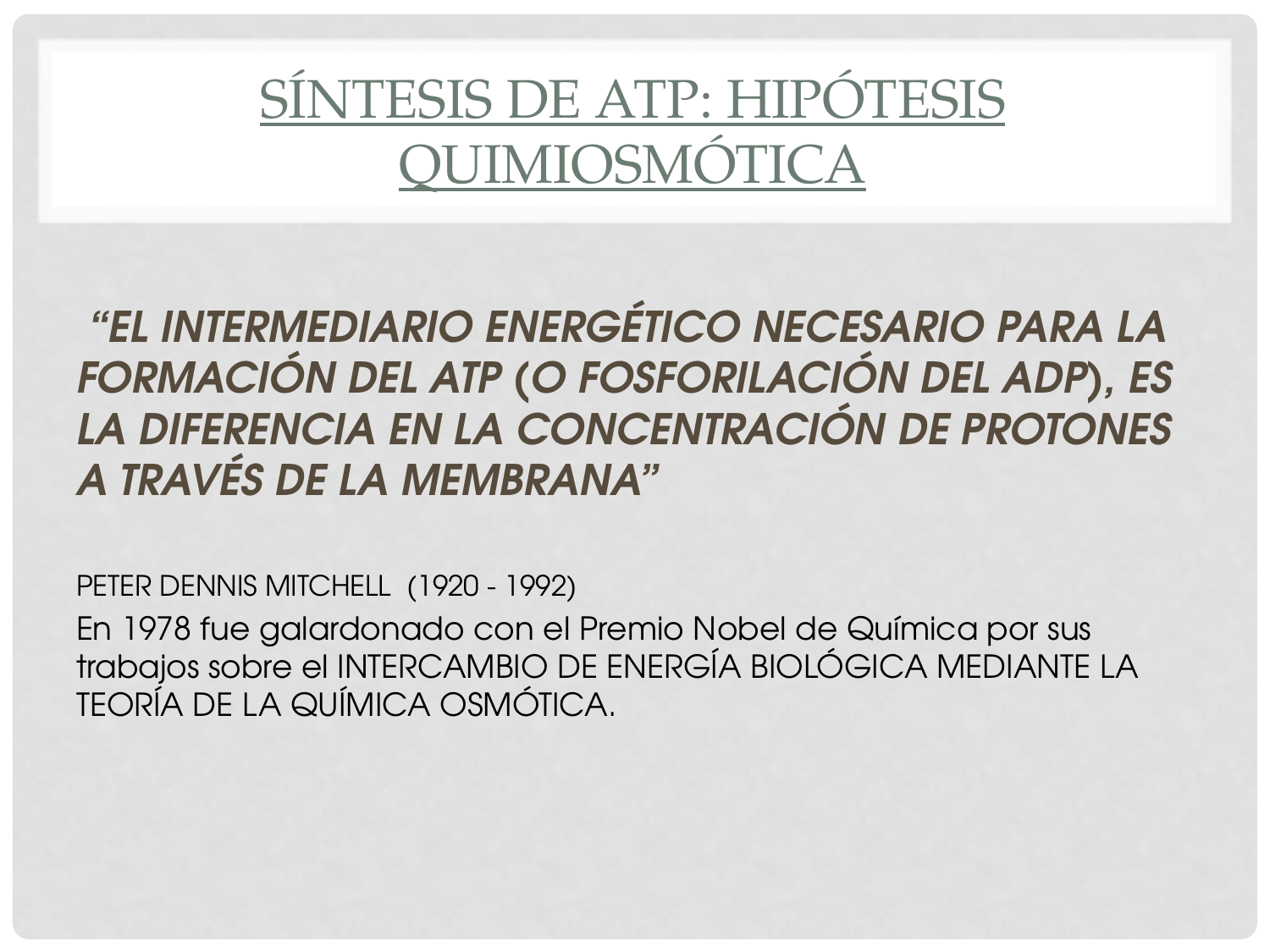

# Síntesis de ATP: Hipótesis Quimiosmótica
 “EL INTERMEDIARIO ENERGÉTICO NECESARIO PARA LA FORMACIÓN DEL ATP (O FOSFORILACIÓN DEL ADP), ES LA DIFERENCIA EN LA CONCENTRACIÓN DE PROTONES A TRAVÉS DE LA MEMBRANA”

PETER DENNIS MITCHELL  (1920 - 1992)
En 1978 fue galardonado con el Premio Nobel de Química por sus trabajos sobre el INTERCAMBIO DE ENERGÍA BIOLÓGICA MEDIANTE LA TEORÍA DE LA QUÍMICA OSMÓTICA.